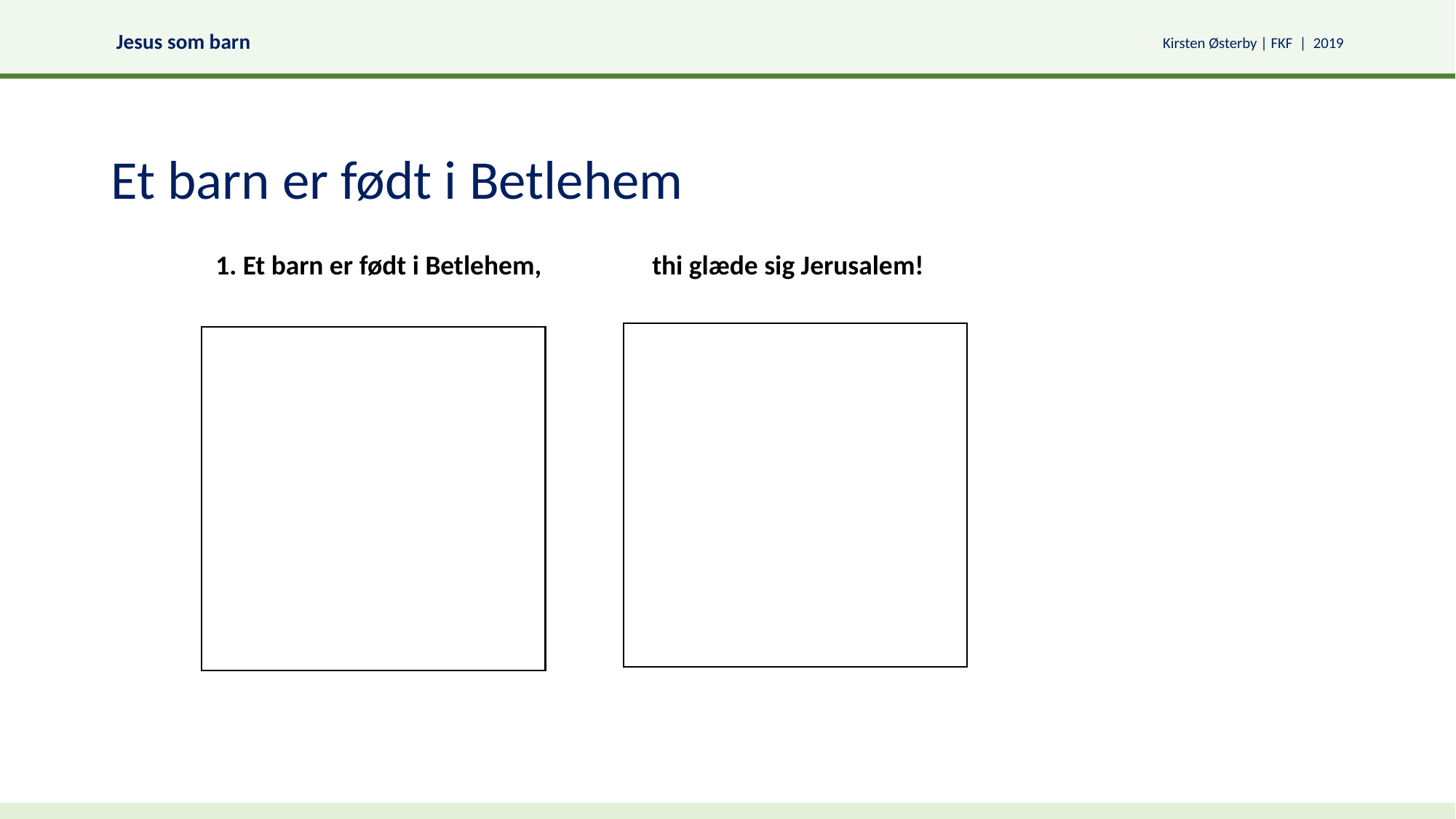

# Et barn er født i Betlehem
1. Et barn er født i Betlehem, 	thi glæde sig Jerusalem!